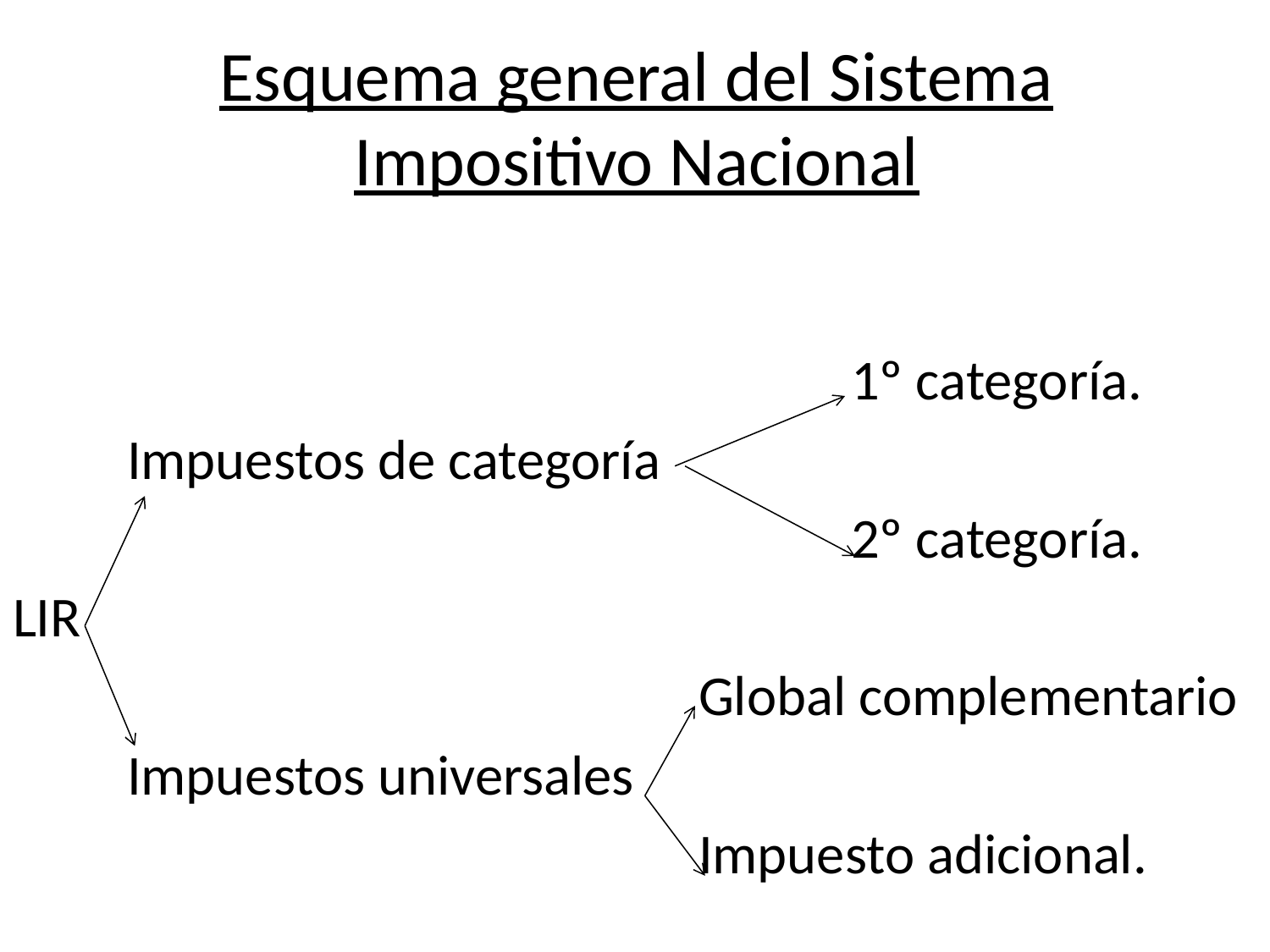

# Esquema general del Sistema Impositivo Nacional

                                                                  1º categoría.
         Impuestos de categoría
                                                                  2º categoría.
LIR
                                                      Global complementario
         Impuestos universales
                                                      Impuesto adicional.